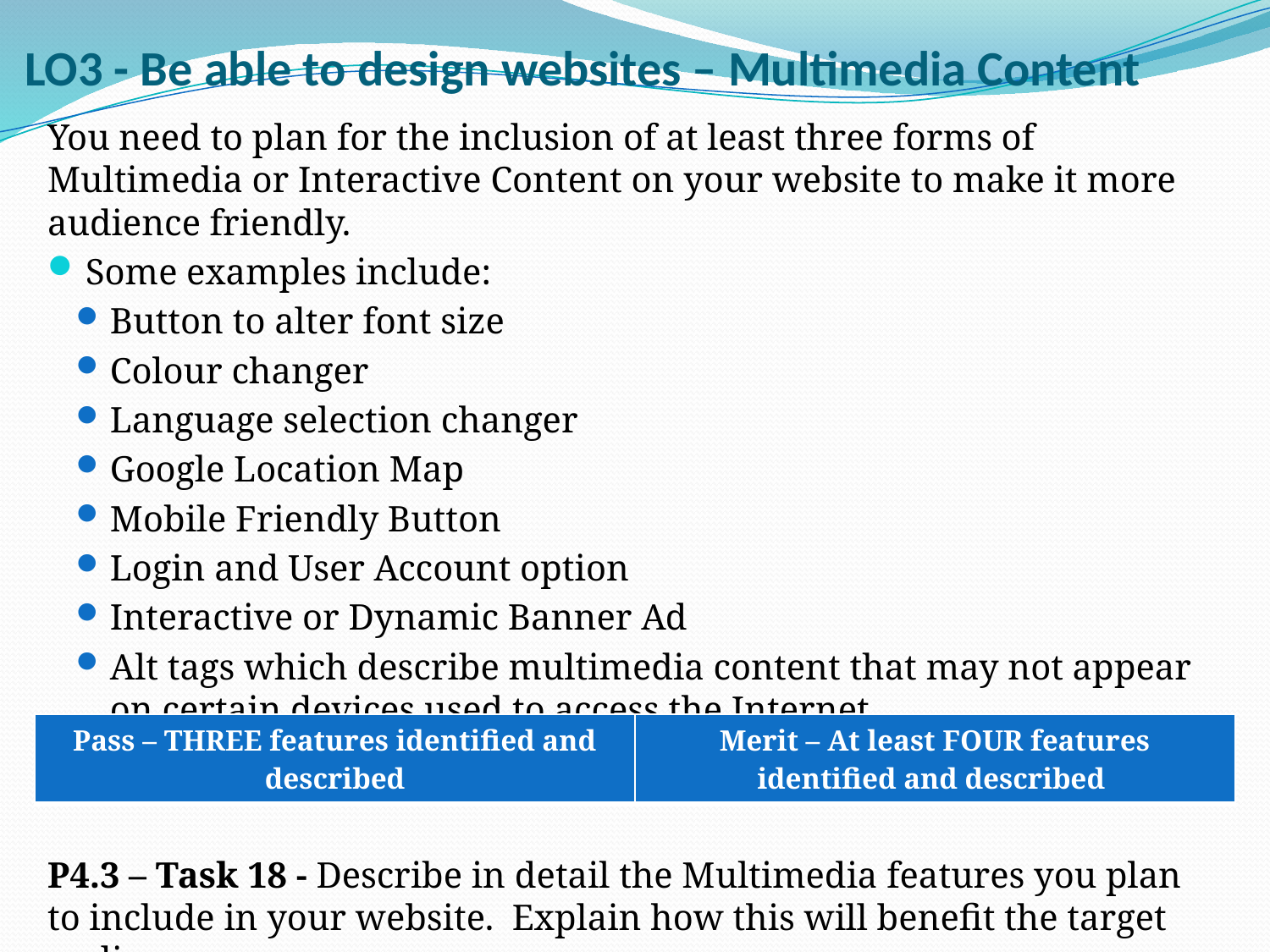

# LO3 - Be able to design websites – Multimedia Content
You need to plan for the inclusion of at least three forms of Multimedia or Interactive Content on your website to make it more audience friendly.
Some examples include:
Button to alter font size
Colour changer
Language selection changer
Google Location Map
Mobile Friendly Button
Login and User Account option
Interactive or Dynamic Banner Ad
Alt tags which describe multimedia content that may not appear on certain devices used to access the Internet

P4.3 – Task 18 - Describe in detail the Multimedia features you plan to include in your website.  Explain how this will benefit the target audience.

| Pass – THREE features identified and described | Merit – At least FOUR features identified and described |
| --- | --- |